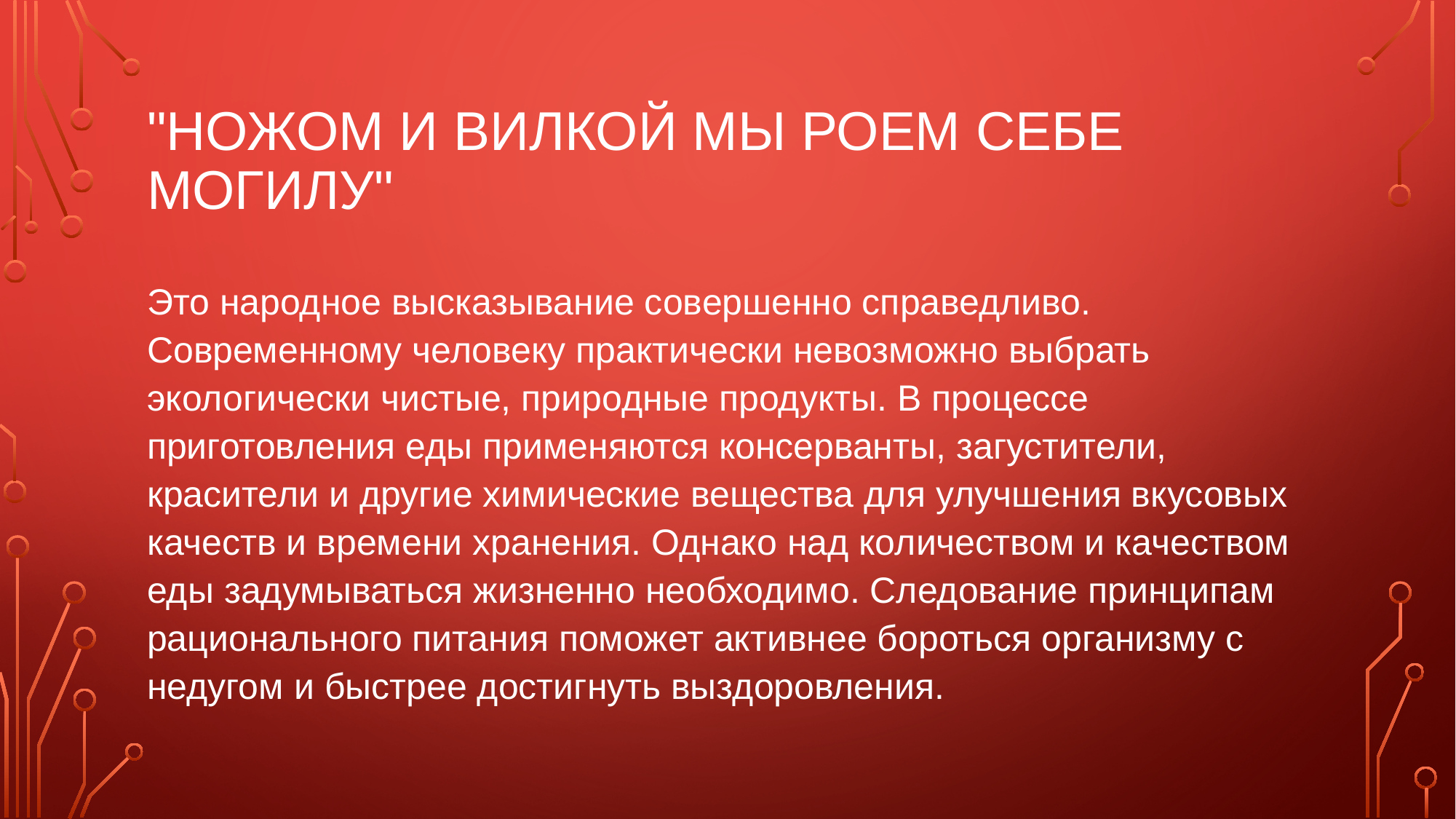

# "НОЖОМ И ВИЛКОЙ МЫ РОЕМ СЕБЕ МОГИЛУ"
Это народное высказывание совершенно справедливо. Современному человеку практически невозможно выбрать экологически чистые, природные продукты. В процессе приготовления еды применяются консерванты, загустители, красители и другие химические вещества для улучшения вкусовых качеств и времени хранения. Однако над количеством и качеством еды задумываться жизненно необходимо. Следование принципам рационального питания поможет активнее бороться организму с недугом и быстрее достигнуть выздоровления.